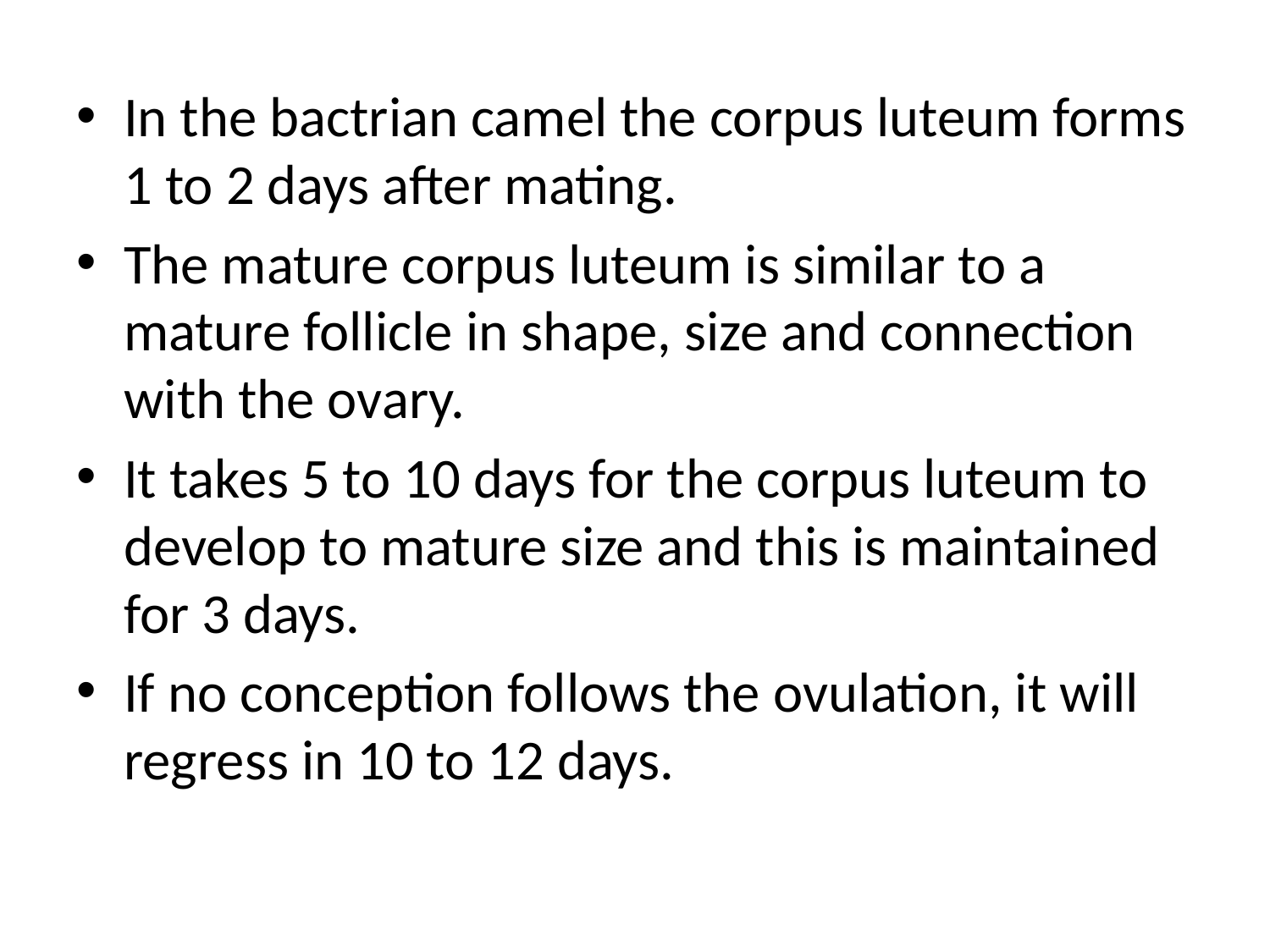

In the bactrian camel the corpus luteum forms 1 to 2 days after mating.
The mature corpus luteum is similar to a mature follicle in shape, size and connection with the ovary.
It takes 5 to 10 days for the corpus luteum to develop to mature size and this is maintained for 3 days.
If no conception follows the ovulation, it will regress in 10 to 12 days.